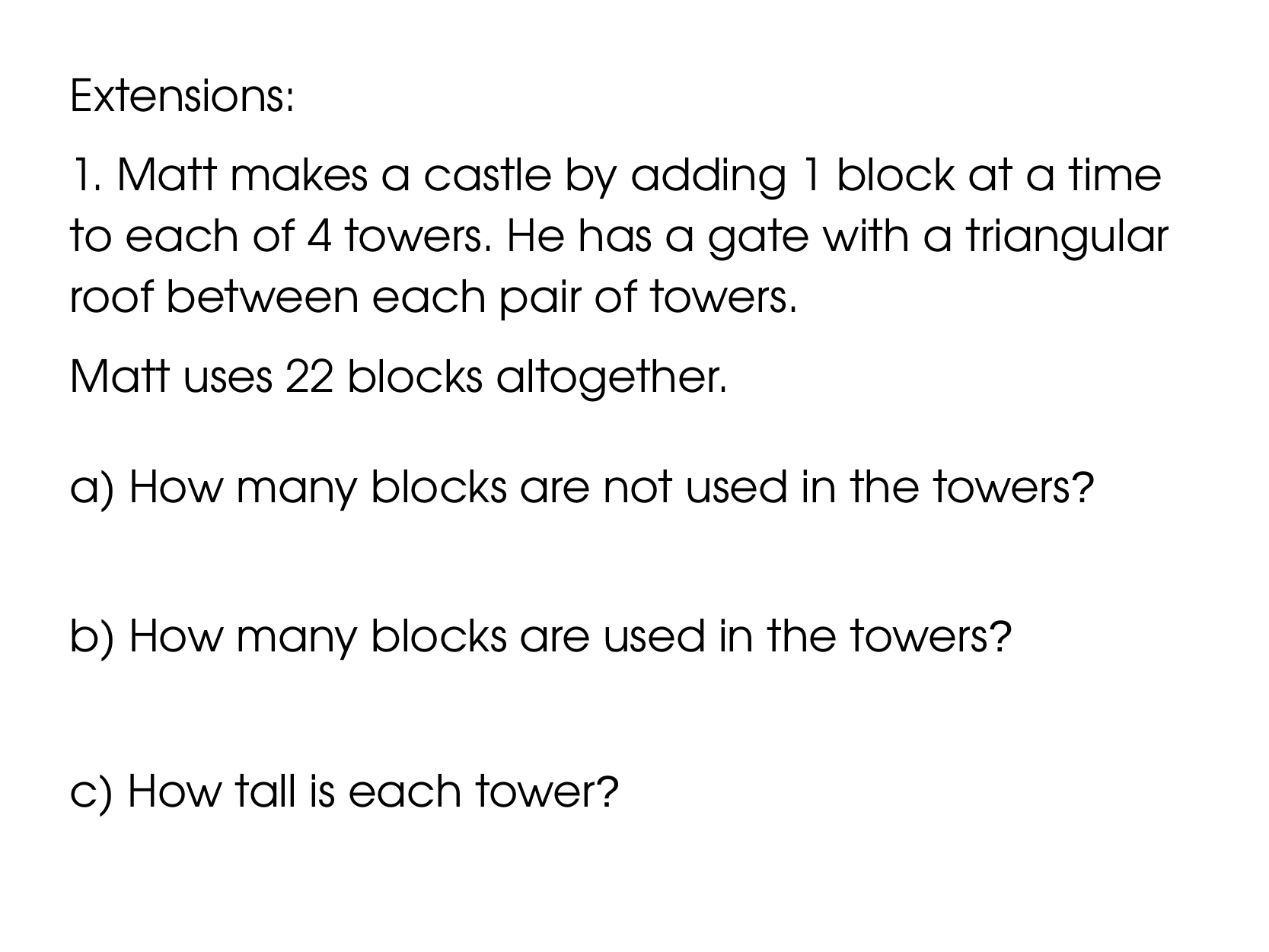

Extensions:
1. Matt makes a castle by adding 1 block at a time to each of 4 towers. He has a gate with a triangular roof between each pair of towers.
Matt uses 22 blocks altogether.
a) How many blocks are not used in the towers?
b) How many blocks are used in the towers?
c) How tall is each tower?